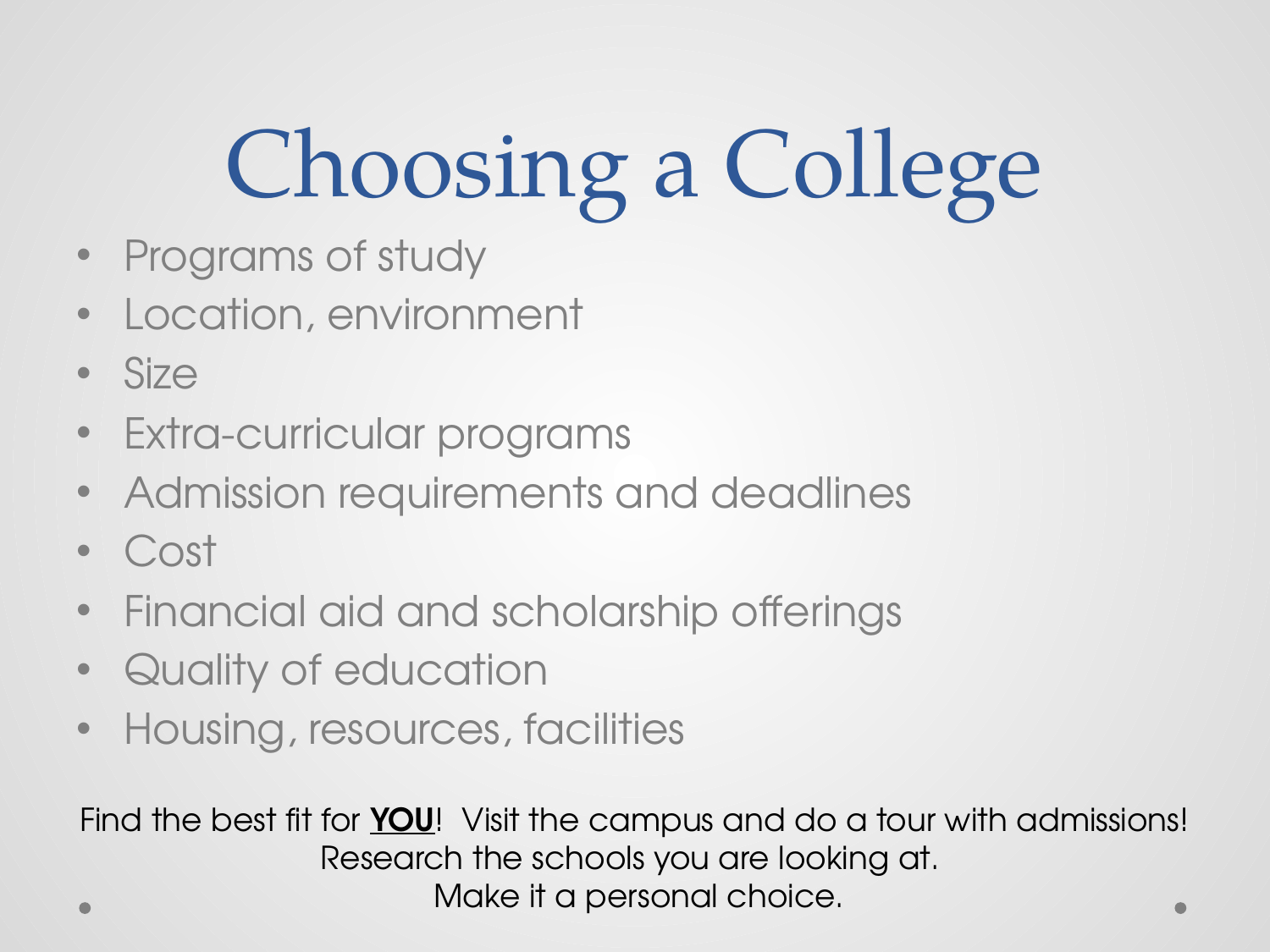

# Choosing a College
Programs of study
Location, environment
Size
Extra-curricular programs
Admission requirements and deadlines
Cost
Financial aid and scholarship offerings
Quality of education
Housing, resources, facilities
Find the best fit for YOU!  Visit the campus and do a tour with admissions!  Research the schools you are looking at.
Make it a personal choice.